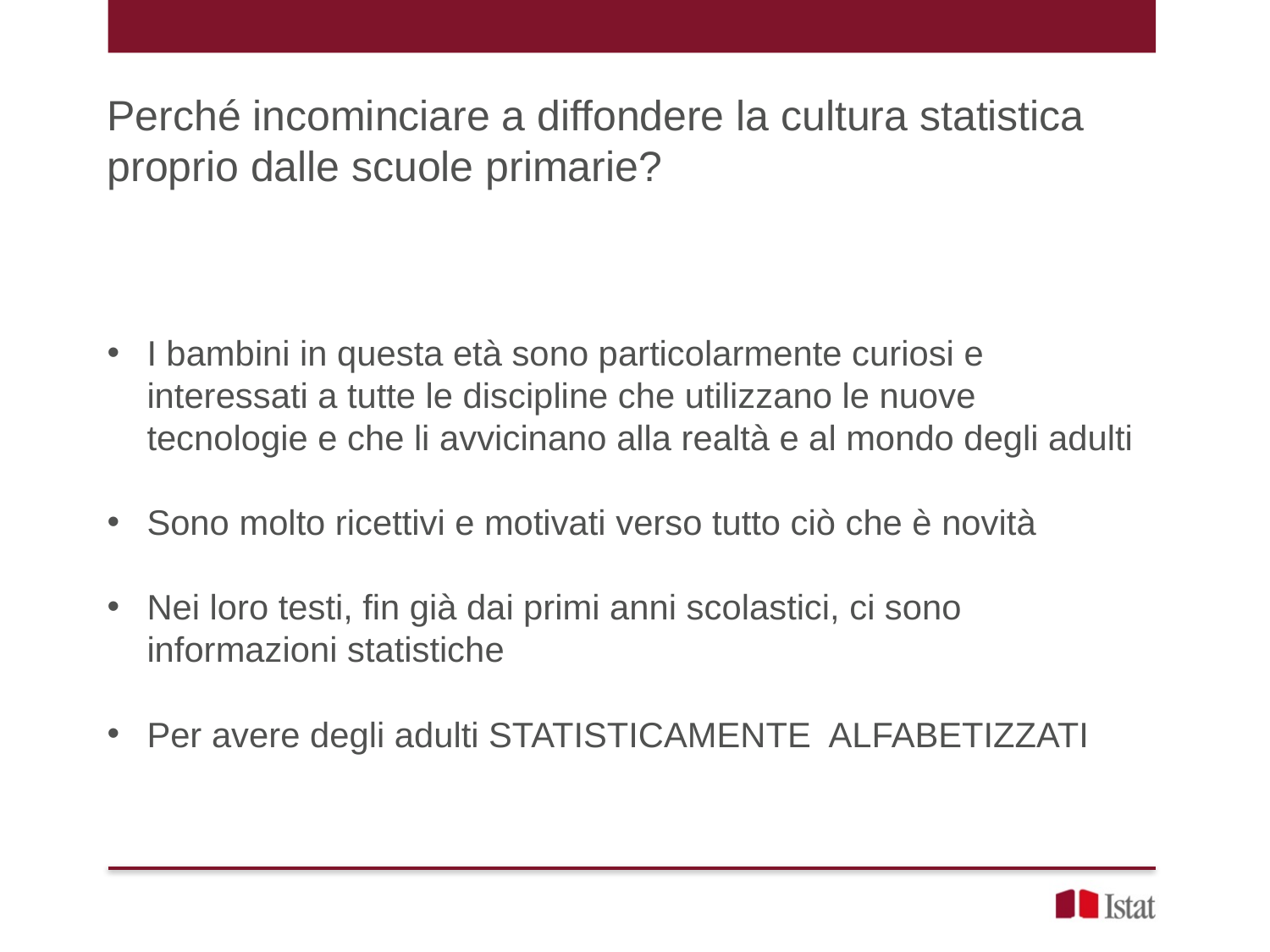

Perché incominciare a diffondere la cultura statistica proprio dalle scuole primarie?

I bambini in questa età sono particolarmente curiosi e interessati a tutte le discipline che utilizzano le nuove tecnologie e che li avvicinano alla realtà e al mondo degli adulti

Sono molto ricettivi e motivati verso tutto ciò che è novità

Nei loro testi, fin già dai primi anni scolastici, ci sono informazioni statistiche

Per avere degli adulti STATISTICAMENTE  ALFABETIZZATI